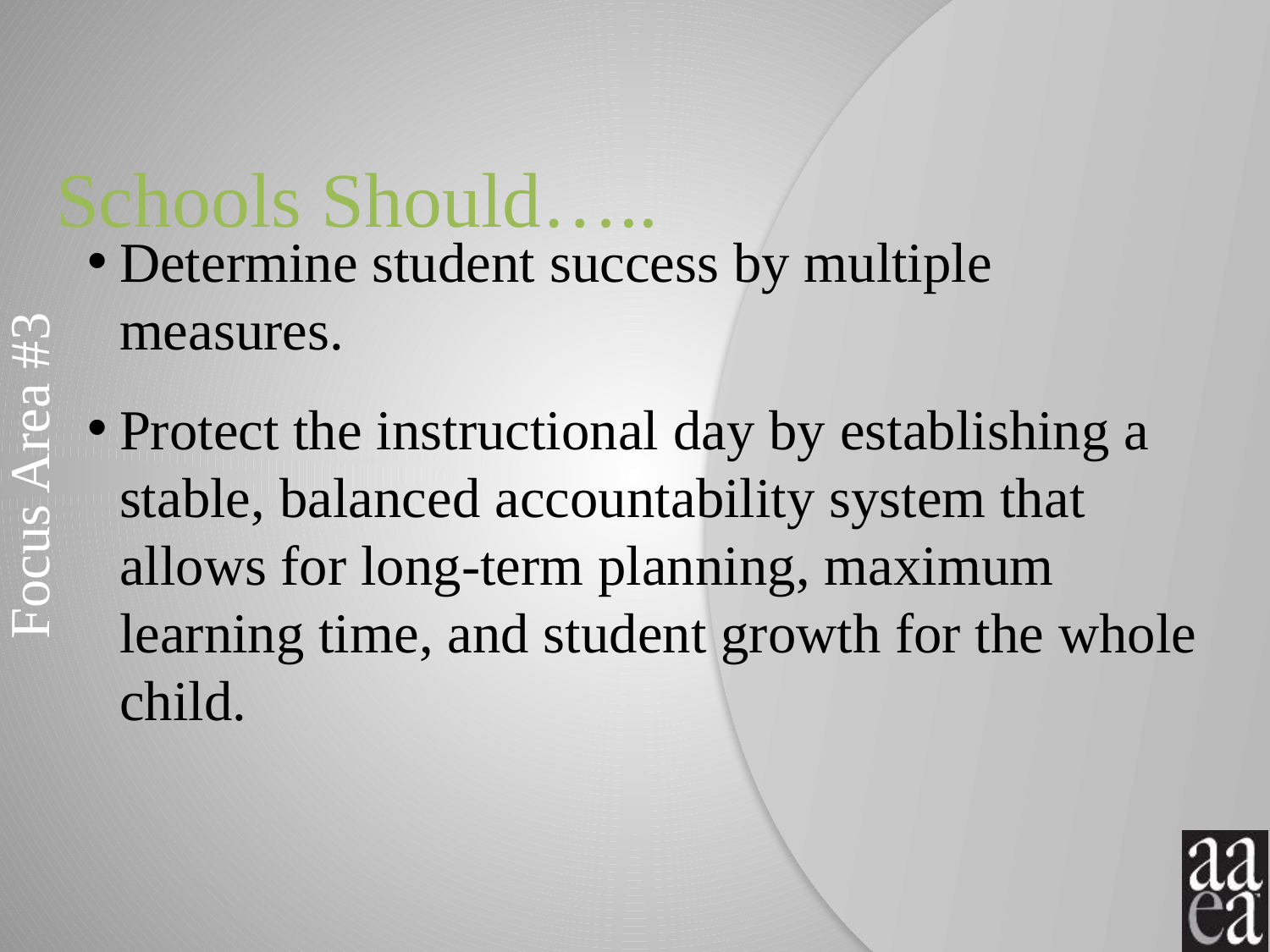

# Schools Should…..
Determine student success by multiple measures.
Protect the instructional day by establishing a stable, balanced accountability system that allows for long-term planning, maximum learning time, and student growth for the whole child.
Focus Area #3